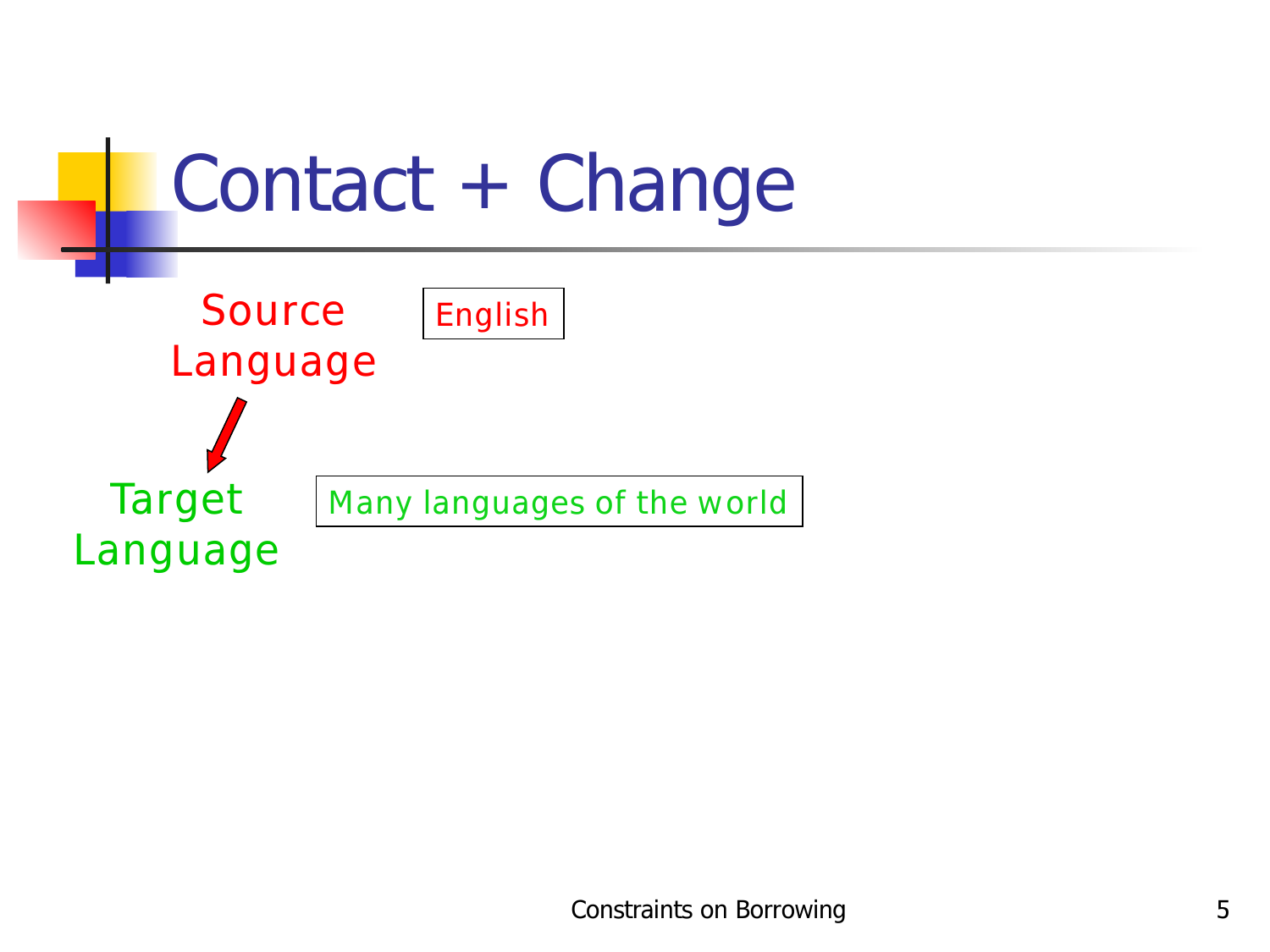

# Contact + Change
Source
Language
English

Target
Language
Many languages of the world
Constraints on Borrowing
5